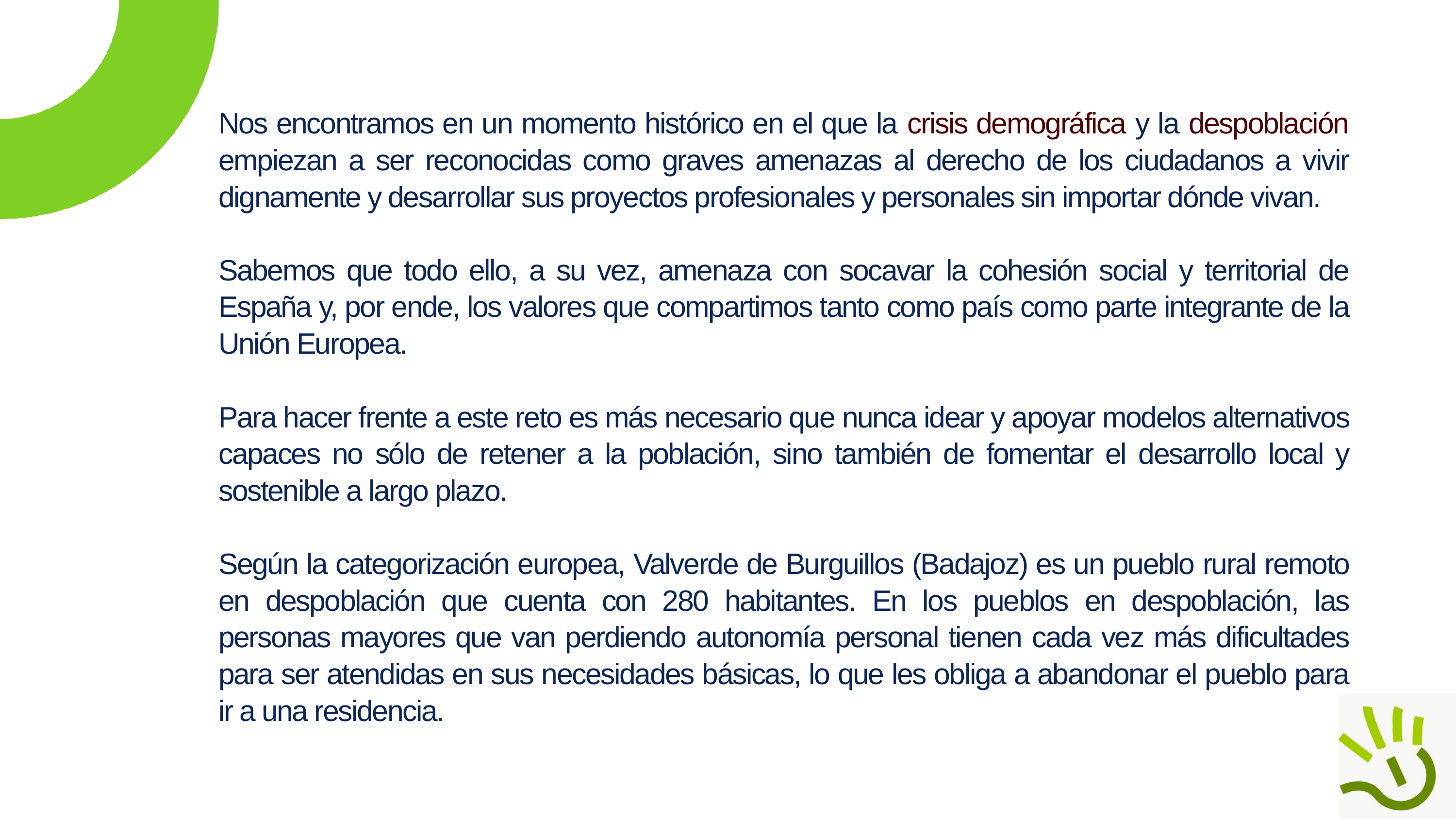

Nos encontramos en un momento histórico en el que la crisis demográfica y la despoblación empiezan a ser reconocidas como graves amenazas al derecho de los ciudadanos a vivir dignamente y desarrollar sus proyectos profesionales y personales sin importar dónde vivan.

Sabemos que todo ello, a su vez, amenaza con socavar la cohesión social y territorial de España y, por ende, los valores que compartimos tanto como país como parte integrante de la Unión Europea.

Para hacer frente a este reto es más necesario que nunca idear y apoyar modelos alternativos capaces no sólo de retener a la población, sino también de fomentar el desarrollo local y sostenible a largo plazo.

Según la categorización europea, Valverde de Burguillos (Badajoz) es un pueblo rural remoto en despoblación que cuenta con 280 habitantes. En los pueblos en despoblación, las personas mayores que van perdiendo autonomía personal tienen cada vez más dificultades para ser atendidas en sus necesidades básicas, lo que les obliga a abandonar el pueblo para ir a una residencia.